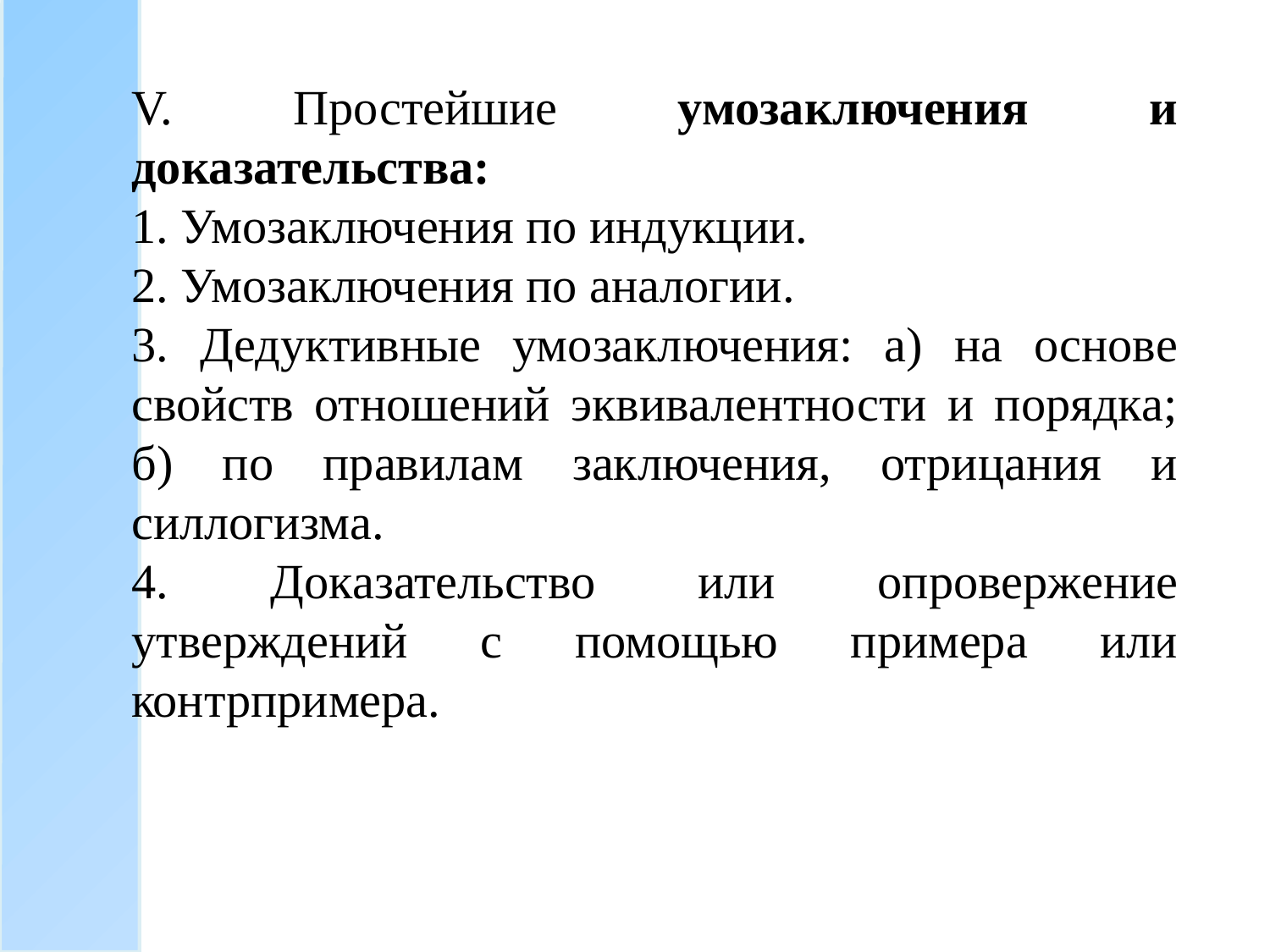

V. Простейшие умозаключения и доказательства:
1. Умозаключения по индукции.
2. Умозаключения по аналогии.
3. Дедуктивные умозаключения: а) на основе свойств отношений эквивалентности и порядка; б) по правилам заключения, отрицания и силлогизма.
4. Доказательство или опровержение утверждений с помощью примера или контрпримера.